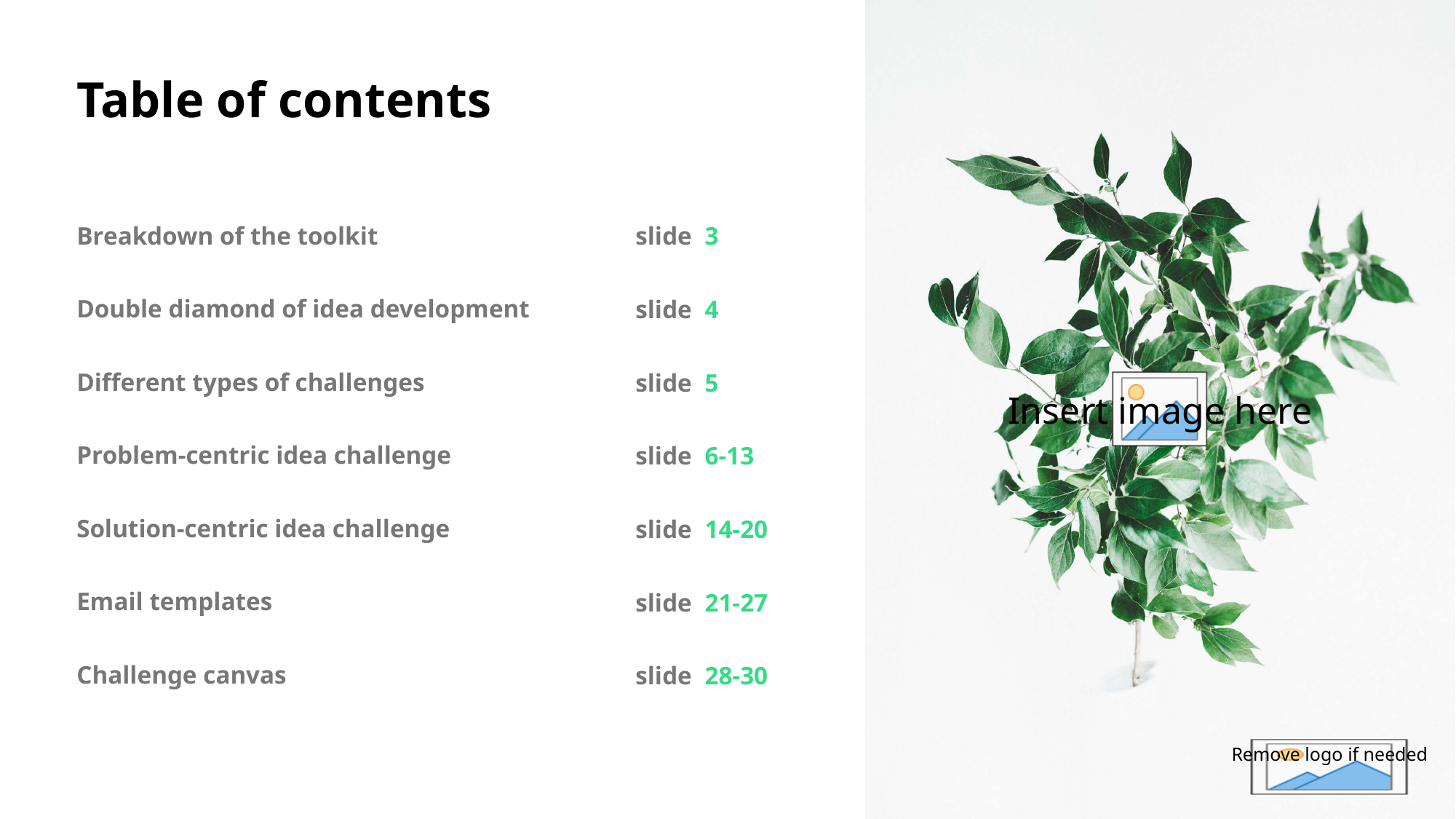

# Table of contents
Breakdown of the toolkit
Double diamond of idea development
Different types of challenges
Problem-centric idea challenge
Solution-centric idea challenge
Email templates
Challenge canvas

slide  3
slide  4
slide  5
slide  6-13
slide  14-20
slide  21-27
slide  28-30